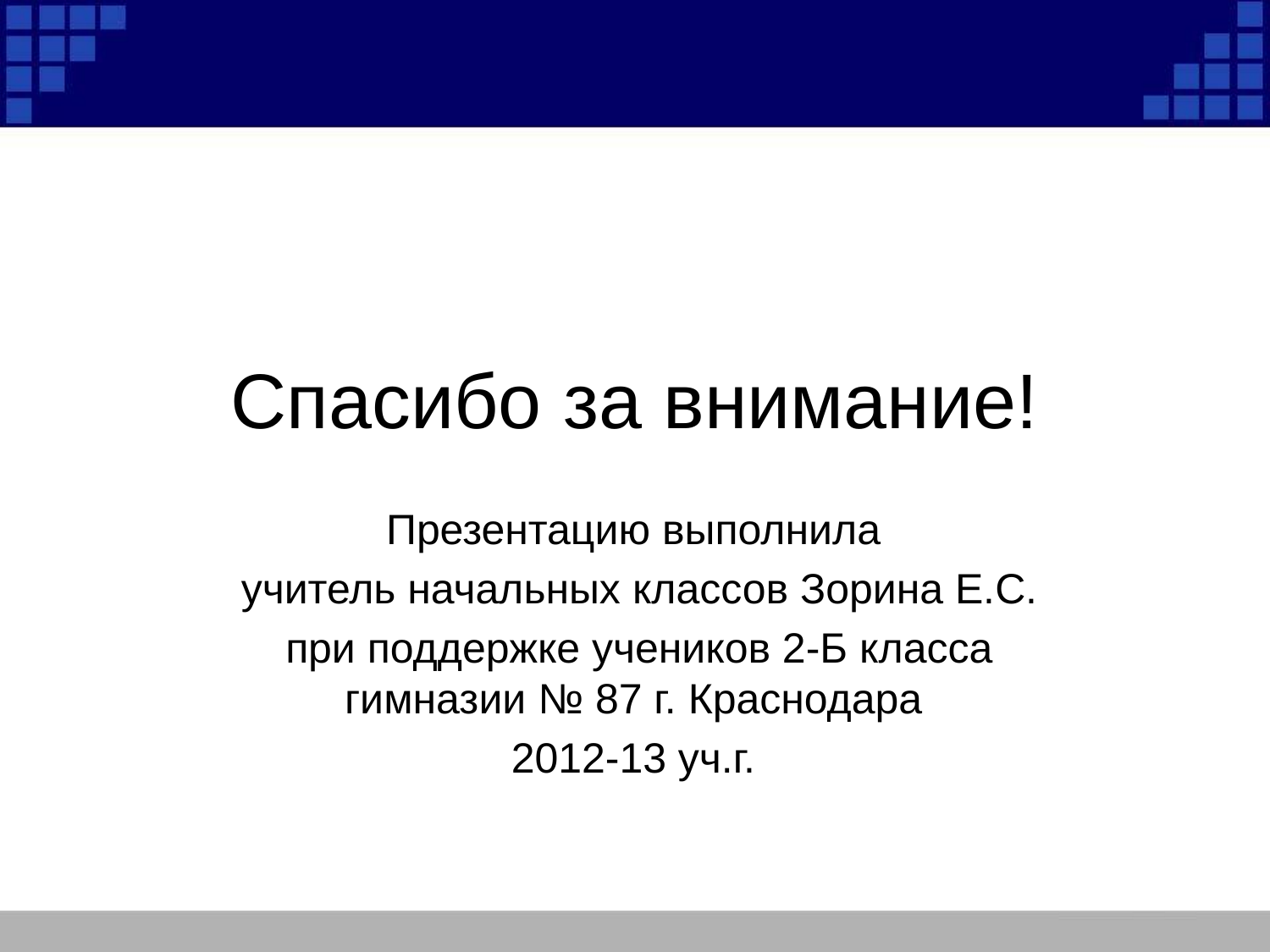

# Спасибо за внимание!
Презентацию выполнила
учитель начальных классов Зорина Е.С.
при поддержке учеников 2-Б класса гимназии № 87 г. Краснодара
2012-13 уч.г.